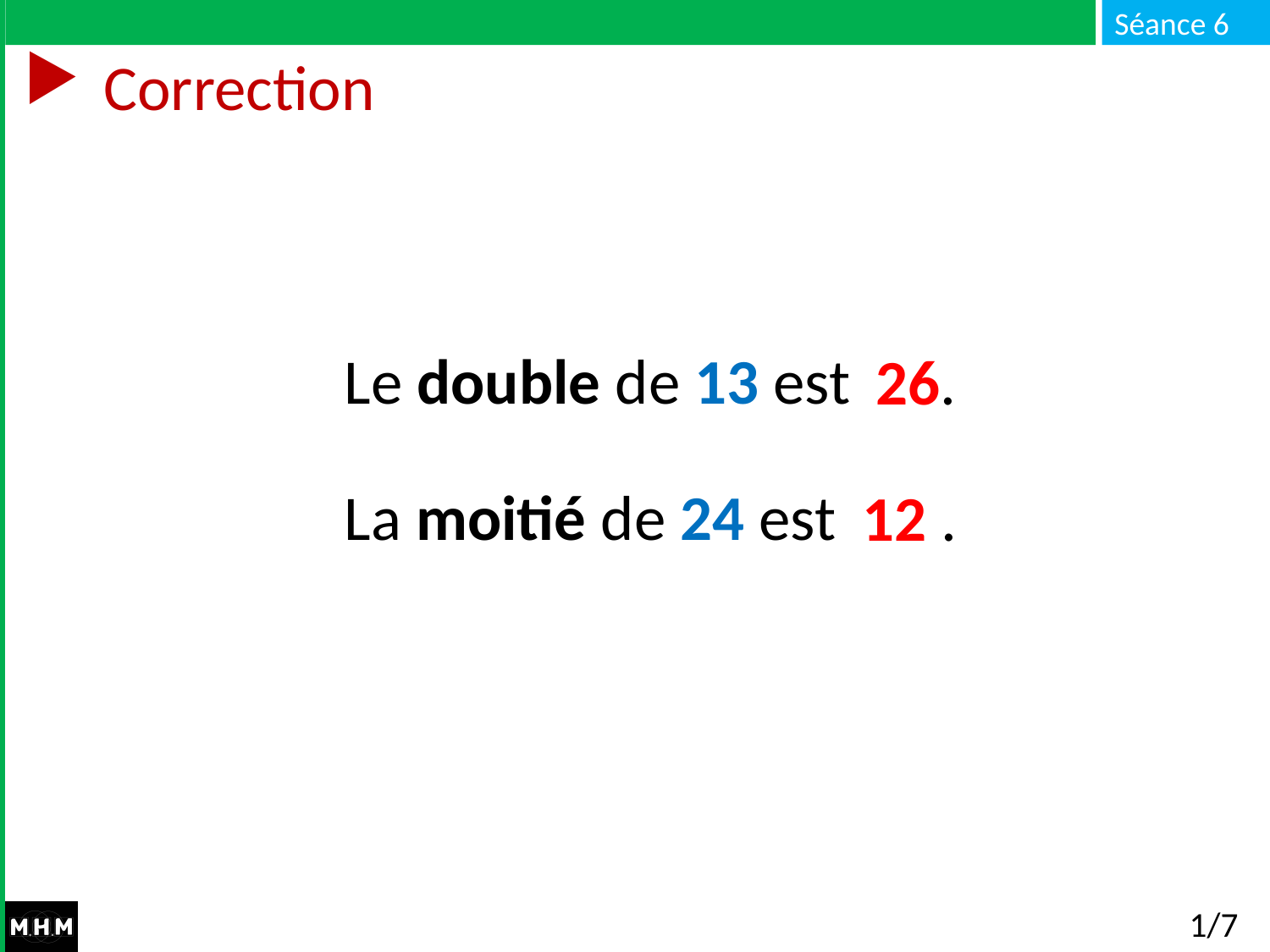

# Correction
Le double de 13 est …

La moitié de 24 est …
26.
12 .
1/7